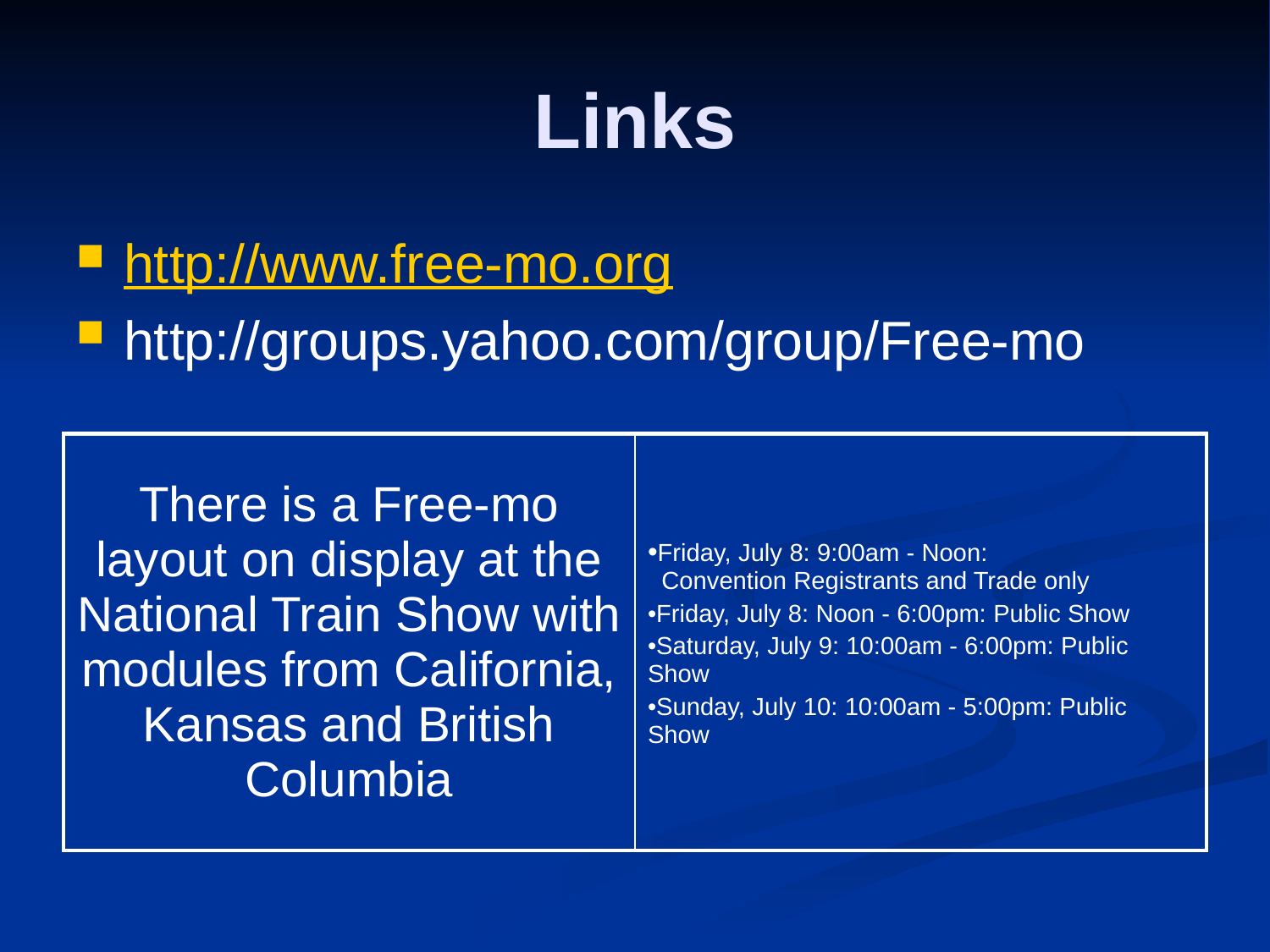

# Links
http://www.free-mo.org
http://groups.yahoo.com/group/Free-mo

| There is a Free-mo layout on display at the National Train Show with modules from California, Kansas and British Columbia | •Friday, July 8: 9:00am - Noon: Convention Registrants and Trade only •Friday, July 8: Noon - 6:00pm: Public Show •Saturday, July 9: 10:00am - 6:00pm: Public Show •Sunday, July 10: 10:00am - 5:00pm: Public Show |
| --- | --- |